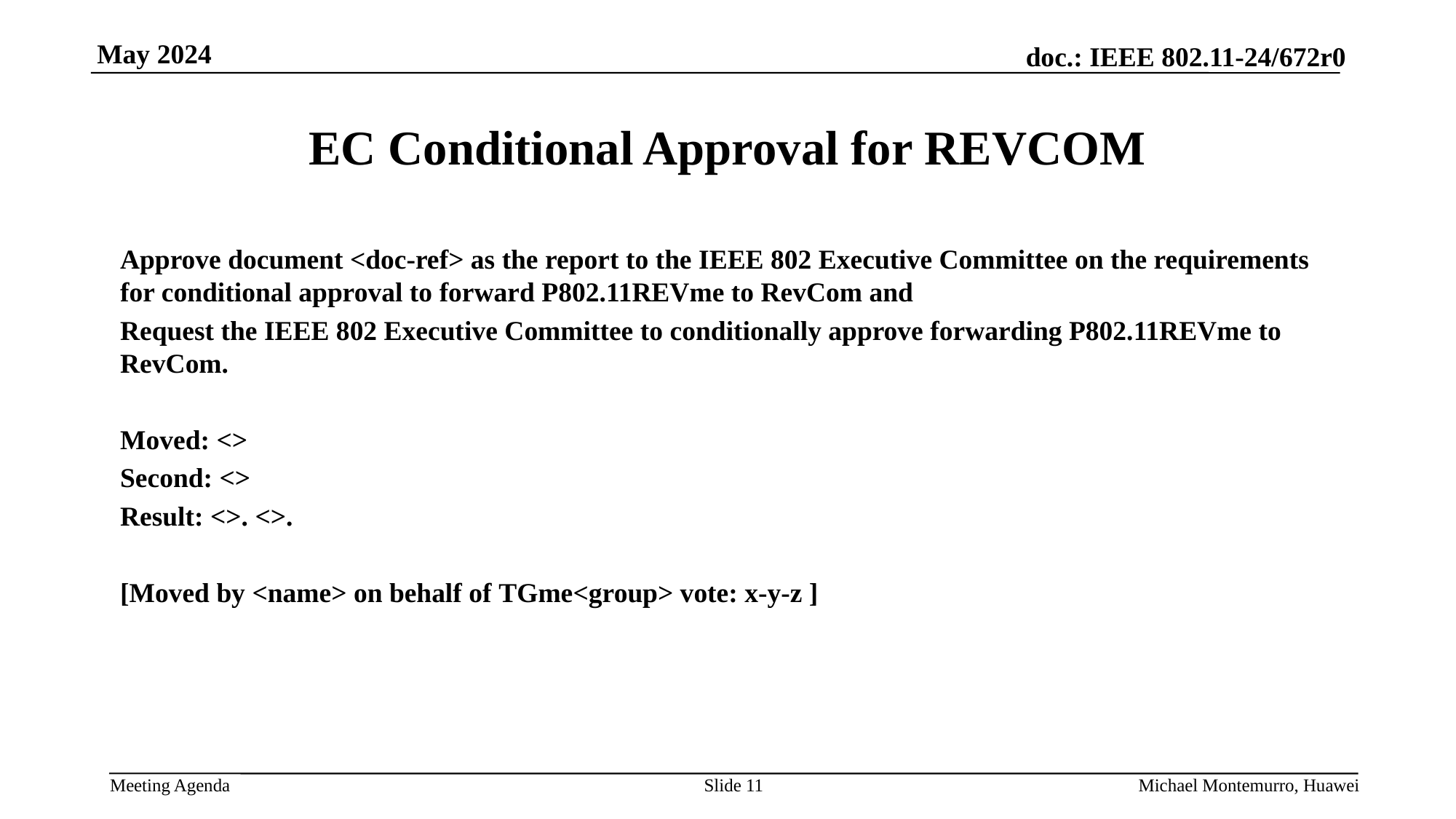

# EC Conditional Approval for REVCOM
Approve document <doc-ref> as the report to the IEEE 802 Executive Committee on the requirements for conditional approval to forward P802.11REVme to RevCom and
Request the IEEE 802 Executive Committee to conditionally approve forwarding P802.11REVme to RevCom.

Moved: <>
Second: <>
Result: <>. <>.

[Moved by <name> on behalf of TGme<group> vote: x-y-z ]

Slide 11
Michael Montemurro, Huawei